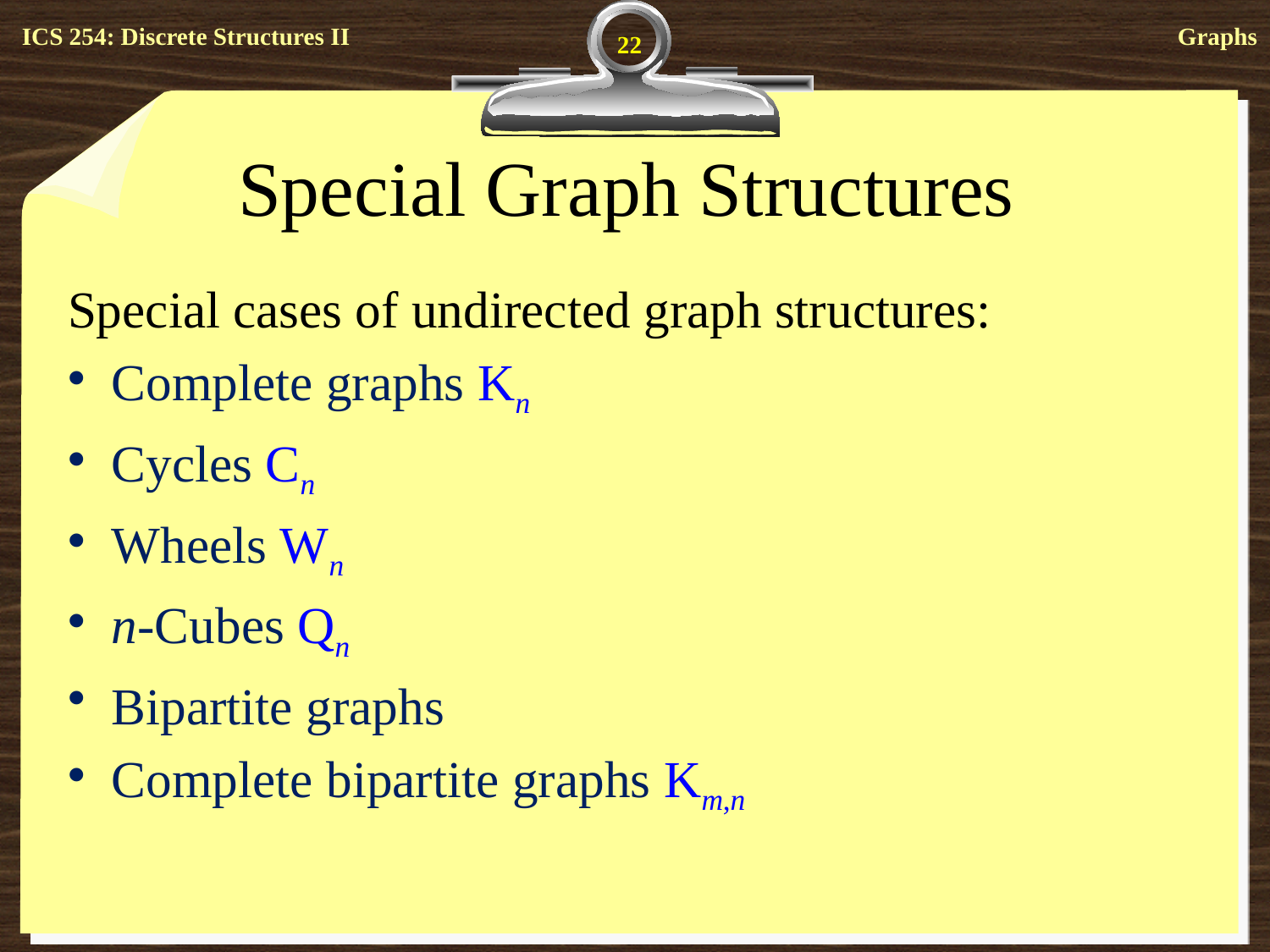

22
# Special Graph Structures
Special cases of undirected graph structures:
Complete graphs Kn
Cycles Cn
Wheels Wn
n-Cubes Qn
Bipartite graphs
Complete bipartite graphs Km,n